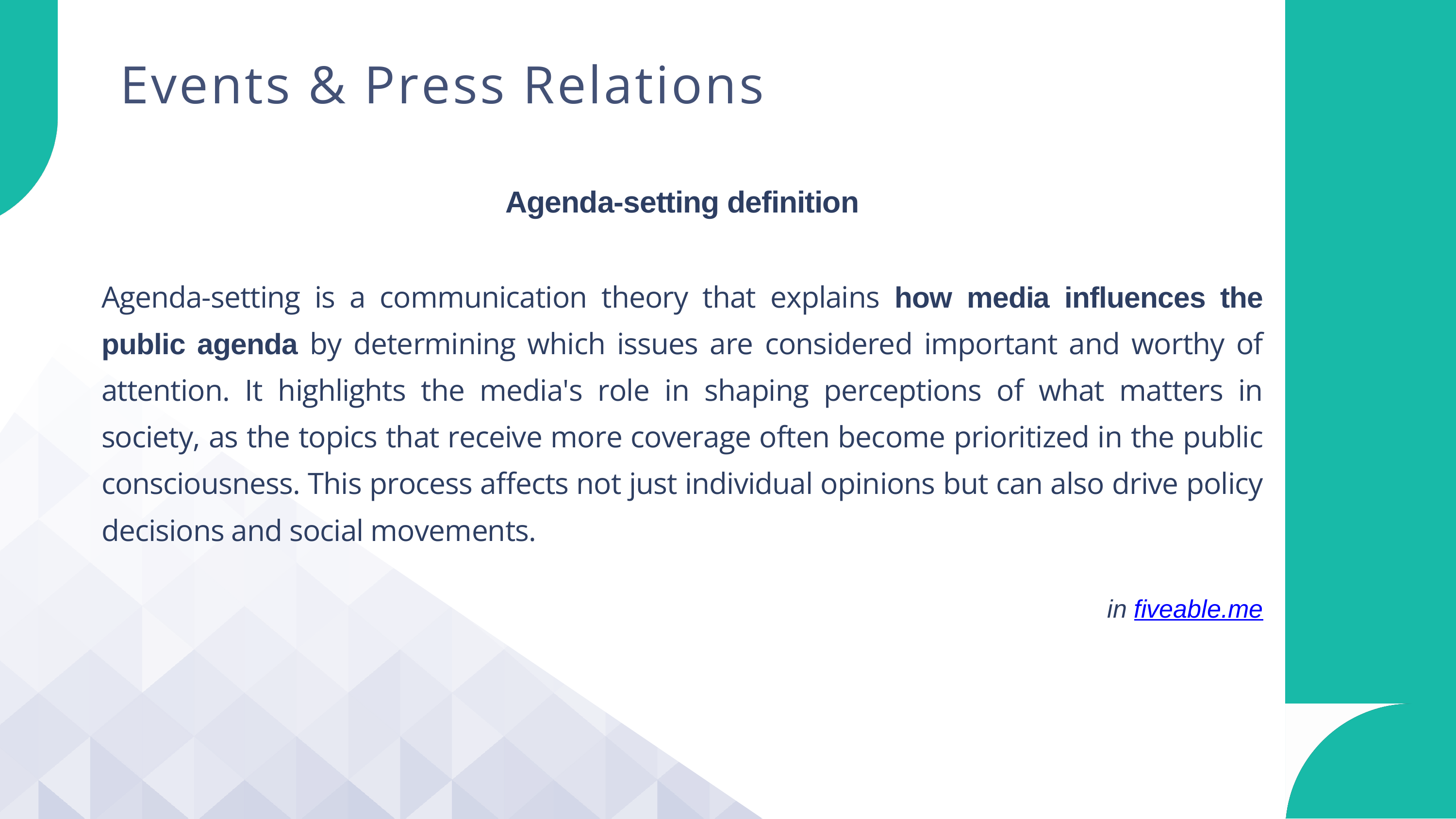

Events & Press Relations
Agenda-setting definition

Agenda-setting is a communication theory that explains how media influences the public agenda by determining which issues are considered important and worthy of attention. It highlights the media's role in shaping perceptions of what matters in society, as the topics that receive more coverage often become prioritized in the public consciousness. This process affects not just individual opinions but can also drive policy decisions and social movements.

in fiveable.me